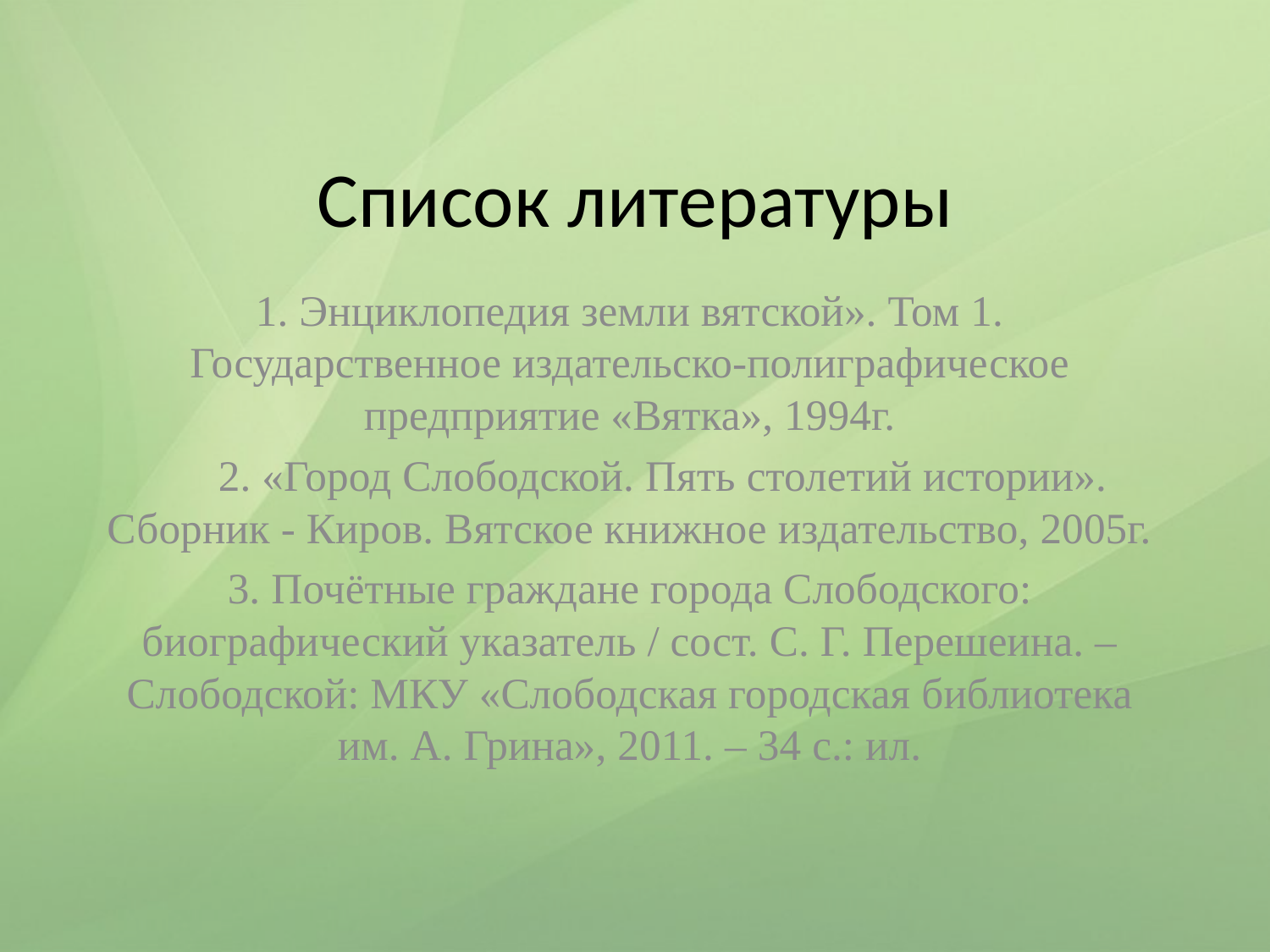

# Список литературы
1. Энциклопедия земли вятской». Том 1. Государственное издательско-полиграфическое предприятие «Вятка», 1994г.
       2. «Город Слободской. Пять столетий истории».  Сборник - Киров. Вятское книжное издательство, 2005г.
3. Почётные граждане города Слободского: биографический указатель / сост. С. Г. Перешеина. – Слободской: МКУ «Слободская городская библиотека им. А. Грина», 2011. – 34 с.: ил.